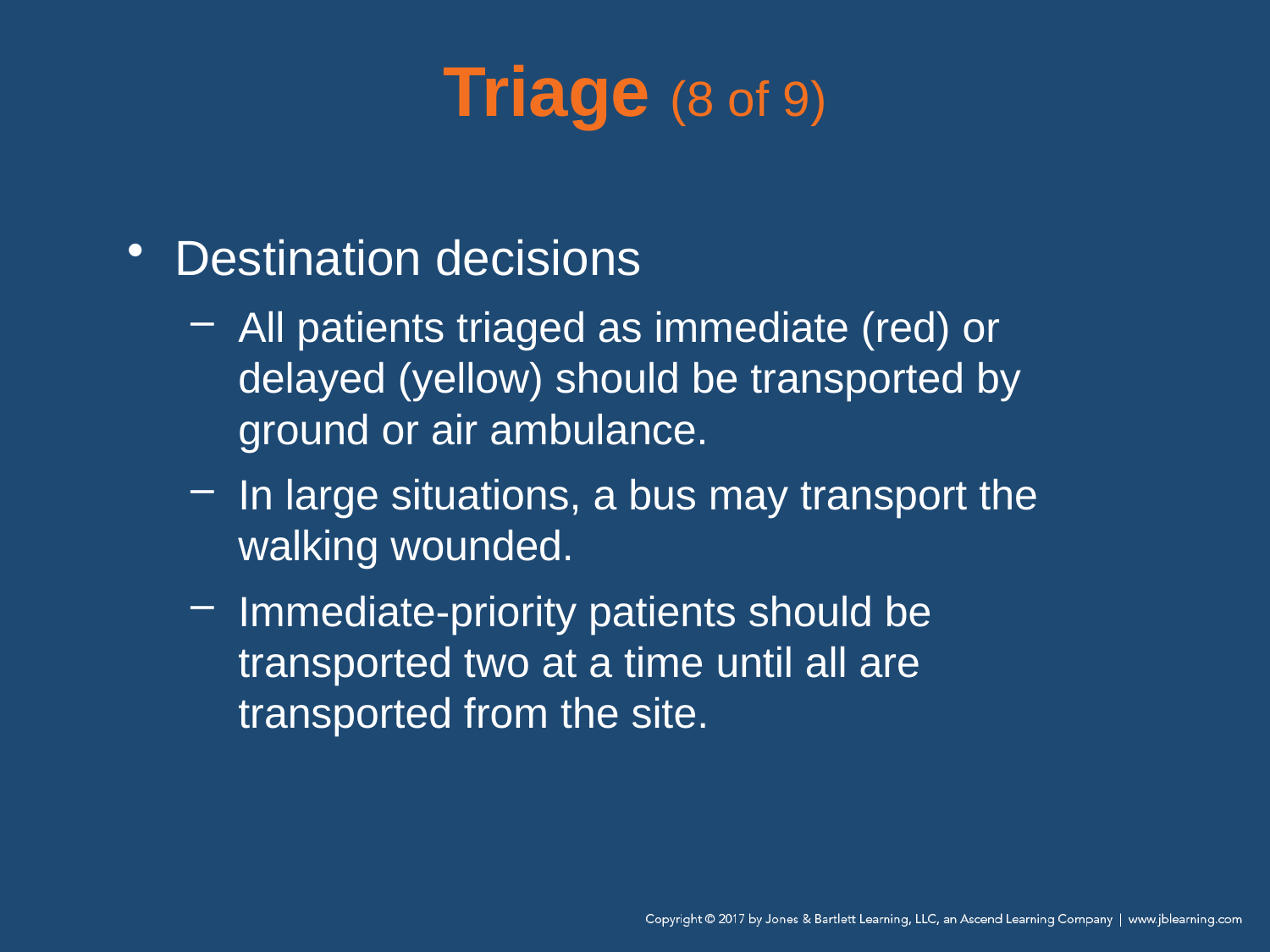

# Triage (8 of 9)
Destination decisions
All patients triaged as immediate (red) or delayed (yellow) should be transported by ground or air ambulance.
In large situations, a bus may transport the walking wounded.
Immediate-priority patients should be transported two at a time until all are transported from the site.